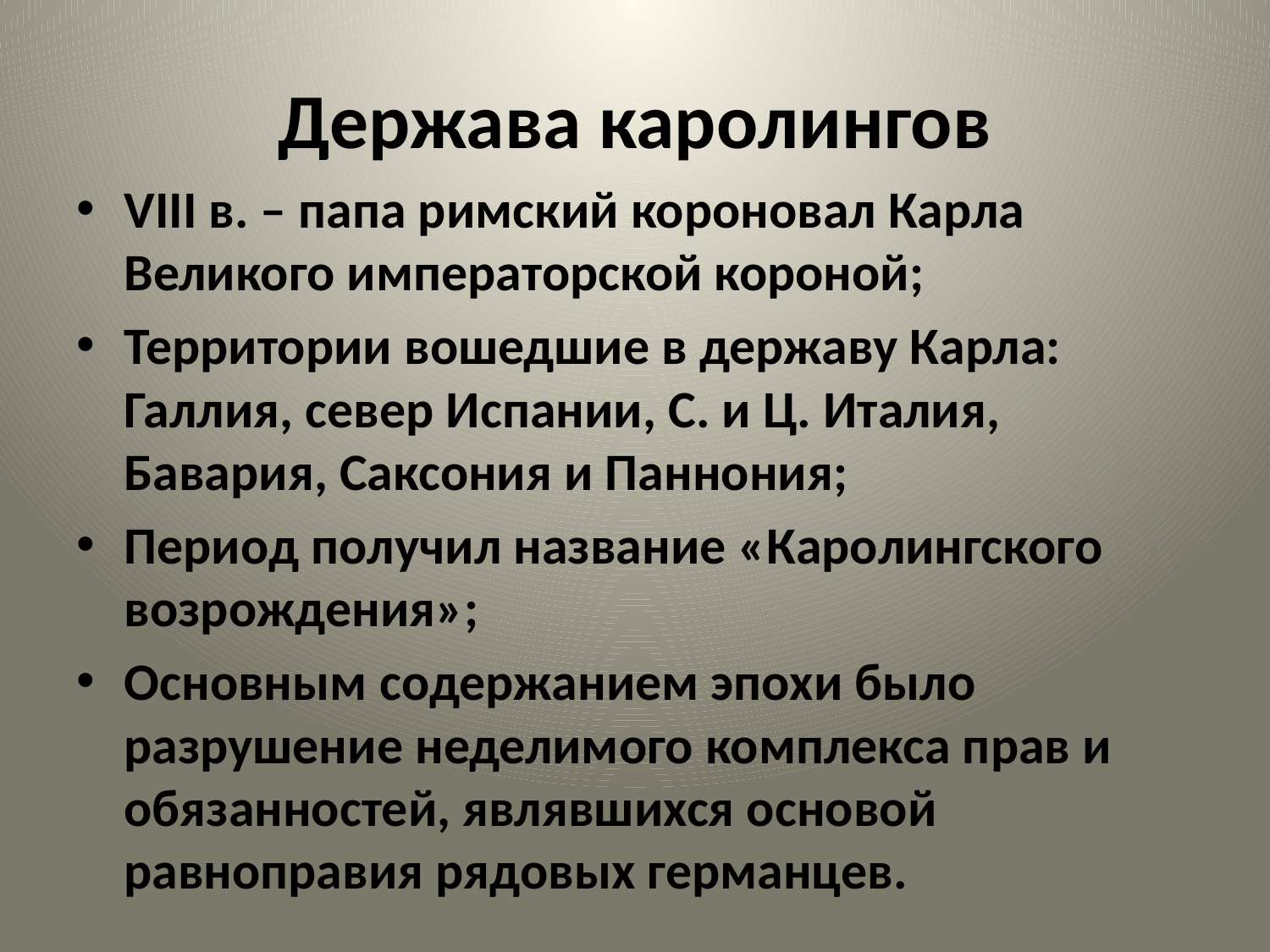

# Держава каролингов
VIII в. – папа римский короновал Карла Великого императорской короной;
Территории вошедшие в державу Карла:  Галлия, север Испании, С. и Ц. Италия, Бавария, Саксония и Паннония;
Период получил название «Каролингского возрождения»;
Основным содержанием эпохи было разрушение неделимого комплекса прав и обязанностей, являвшихся основой равноправия рядовых германцев.